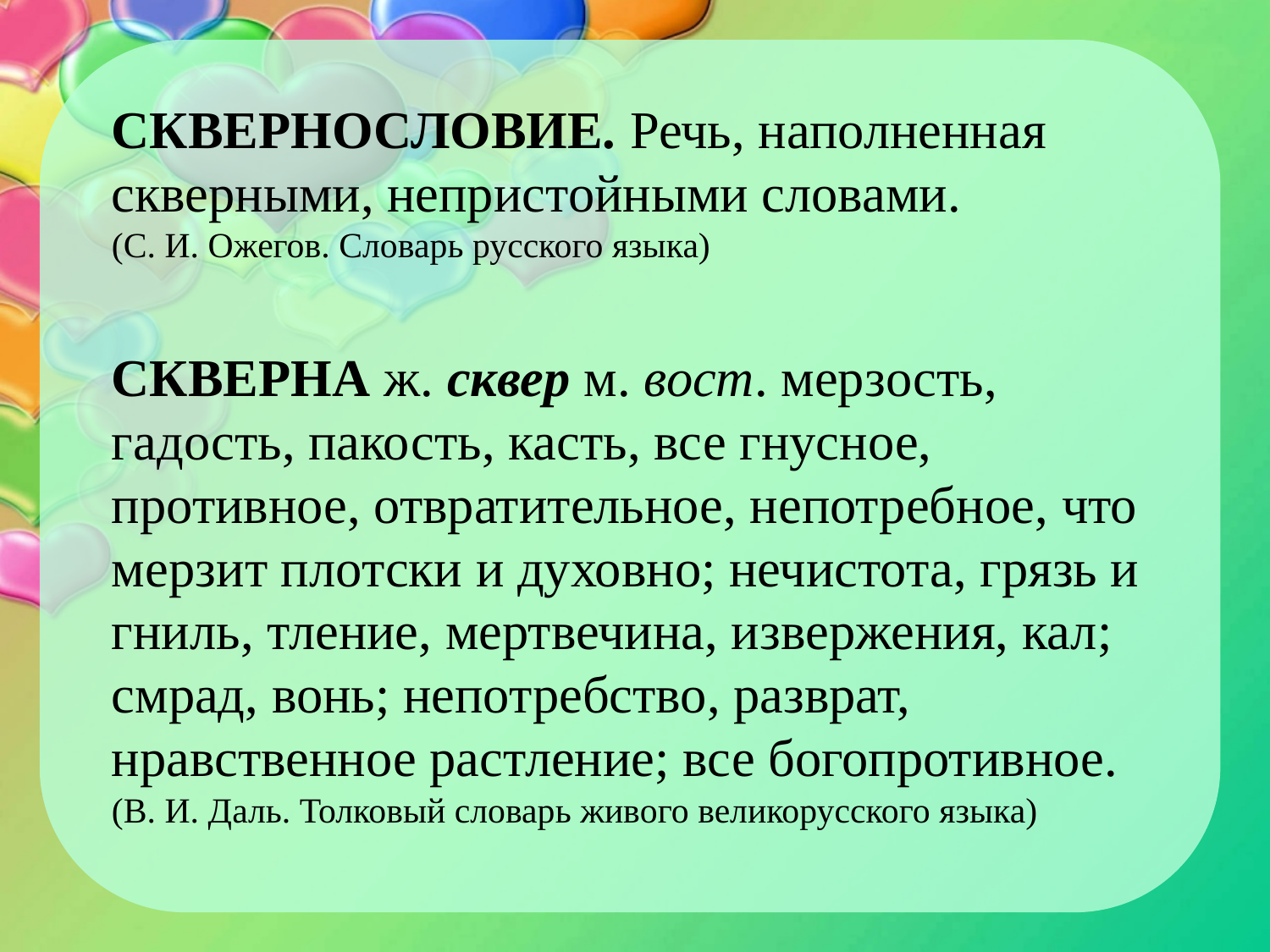

СКВЕРНОСЛОВИЕ. Речь, наполненная скверными, непристойными словами.
(С. И. Ожегов. Словарь русского языка)
СКВЕРНА ж. сквер м. вост. мерзость, гадость, пакость, касть, все гнусное, противное, отвратительное, непотребное, что мерзит плотски и духовно; нечистота, грязь и гниль, тление, мертвечина, извержения, кал; смрад, вонь; непотребство, разврат, нравственное растление; все богопротивное. (В. И. Даль. Толковый словарь живого великорусского языка)